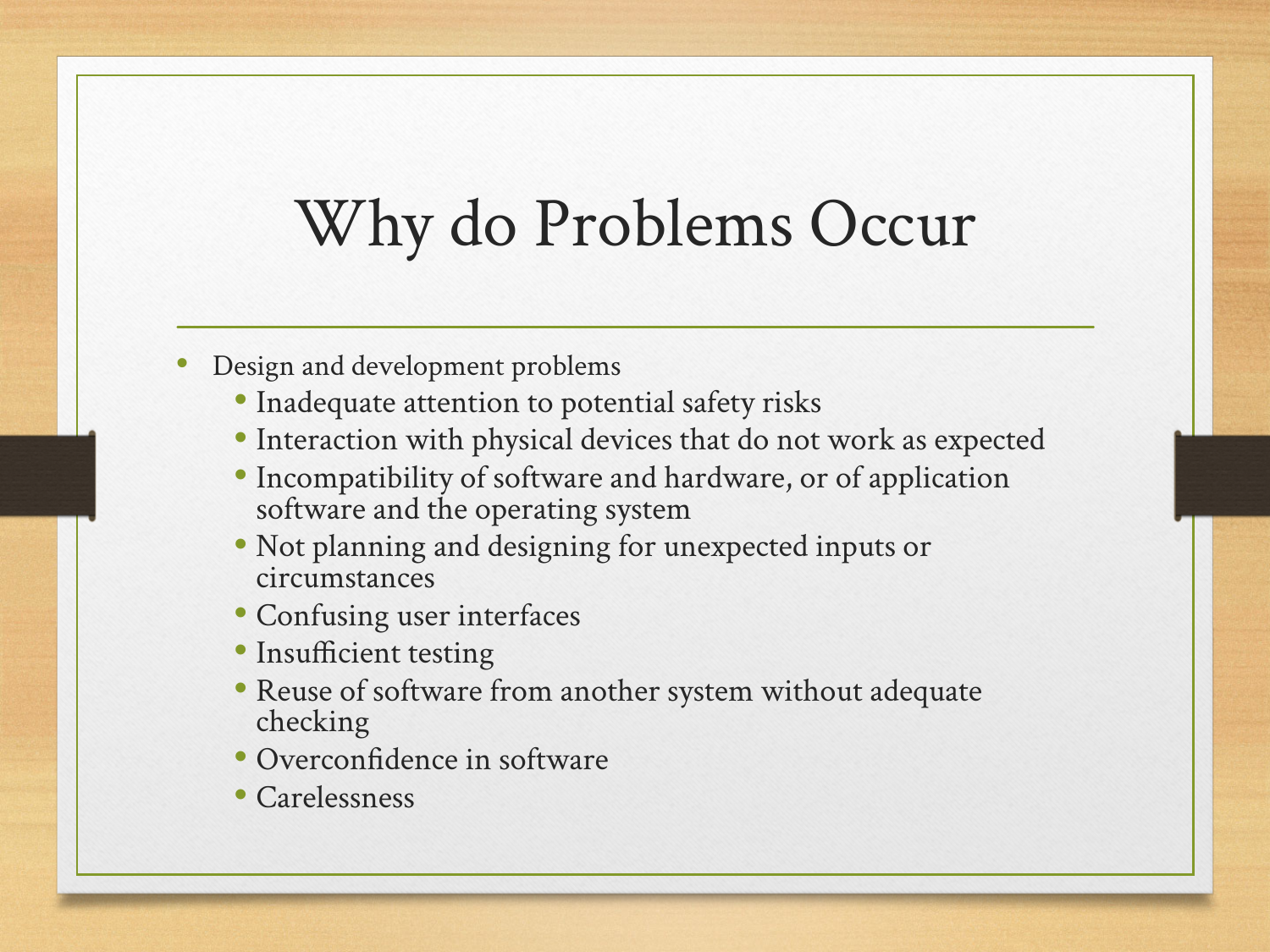

# Why do Problems Occur
Design and development problems
Inadequate attention to potential safety risks
Interaction with physical devices that do not work as expected
Incompatibility of software and hardware, or of application software and the operating system
Not planning and designing for unexpected inputs or circumstances
Confusing user interfaces
Insufficient testing
Reuse of software from another system without adequate checking
Overconfidence in software
Carelessness